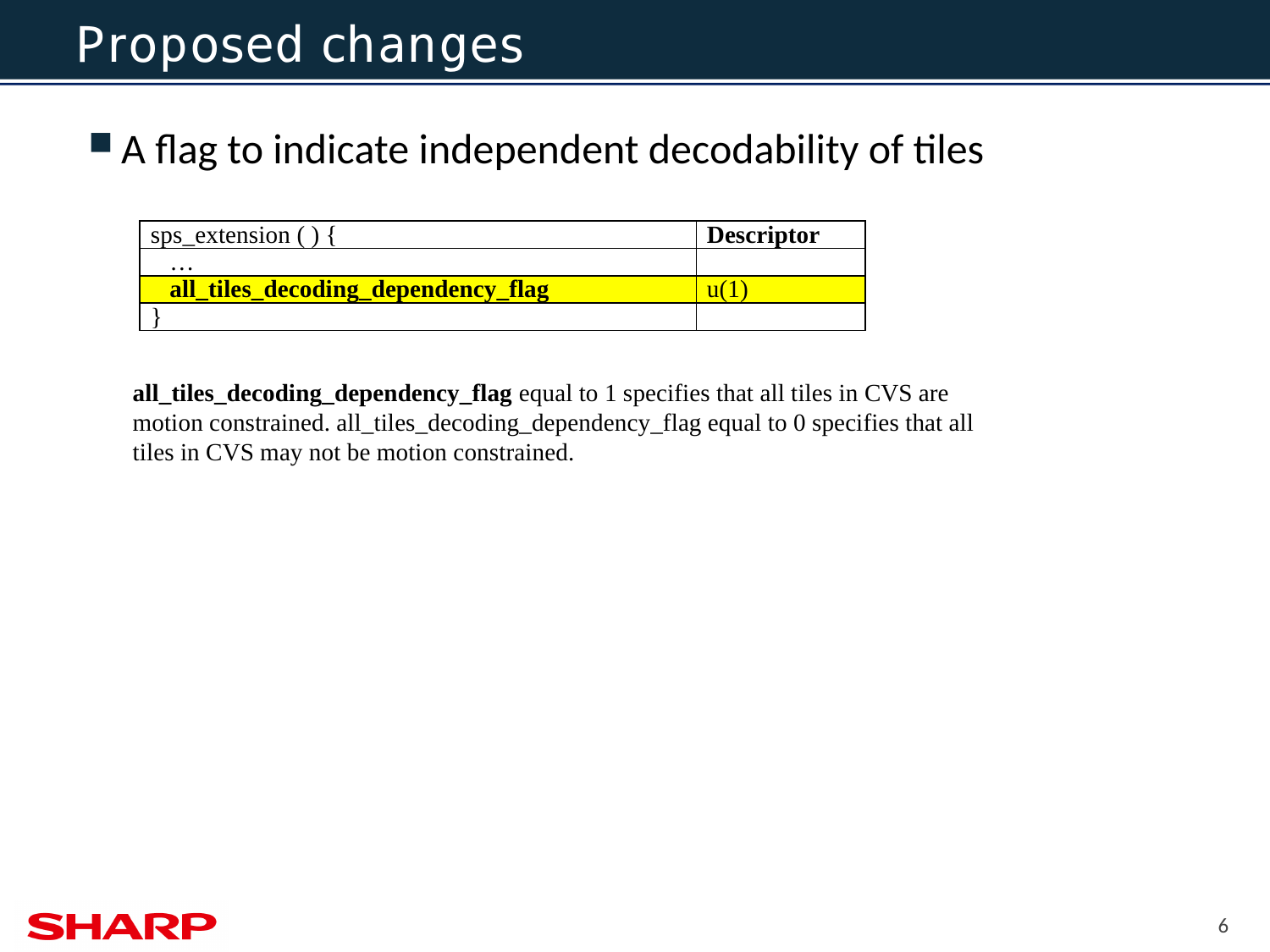

# Proposed changes
A flag to indicate independent decodability of tiles
| sps\_extension ( ) { | Descriptor |
| --- | --- |
| … |  |
| all\_tiles\_decoding\_dependency\_flag | u(1) |
| } |  |
all_tiles_decoding_dependency_flag equal to 1 specifies that all tiles in CVS are motion constrained. all_tiles_decoding_dependency_flag equal to 0 specifies that all tiles in CVS may not be motion constrained.
6